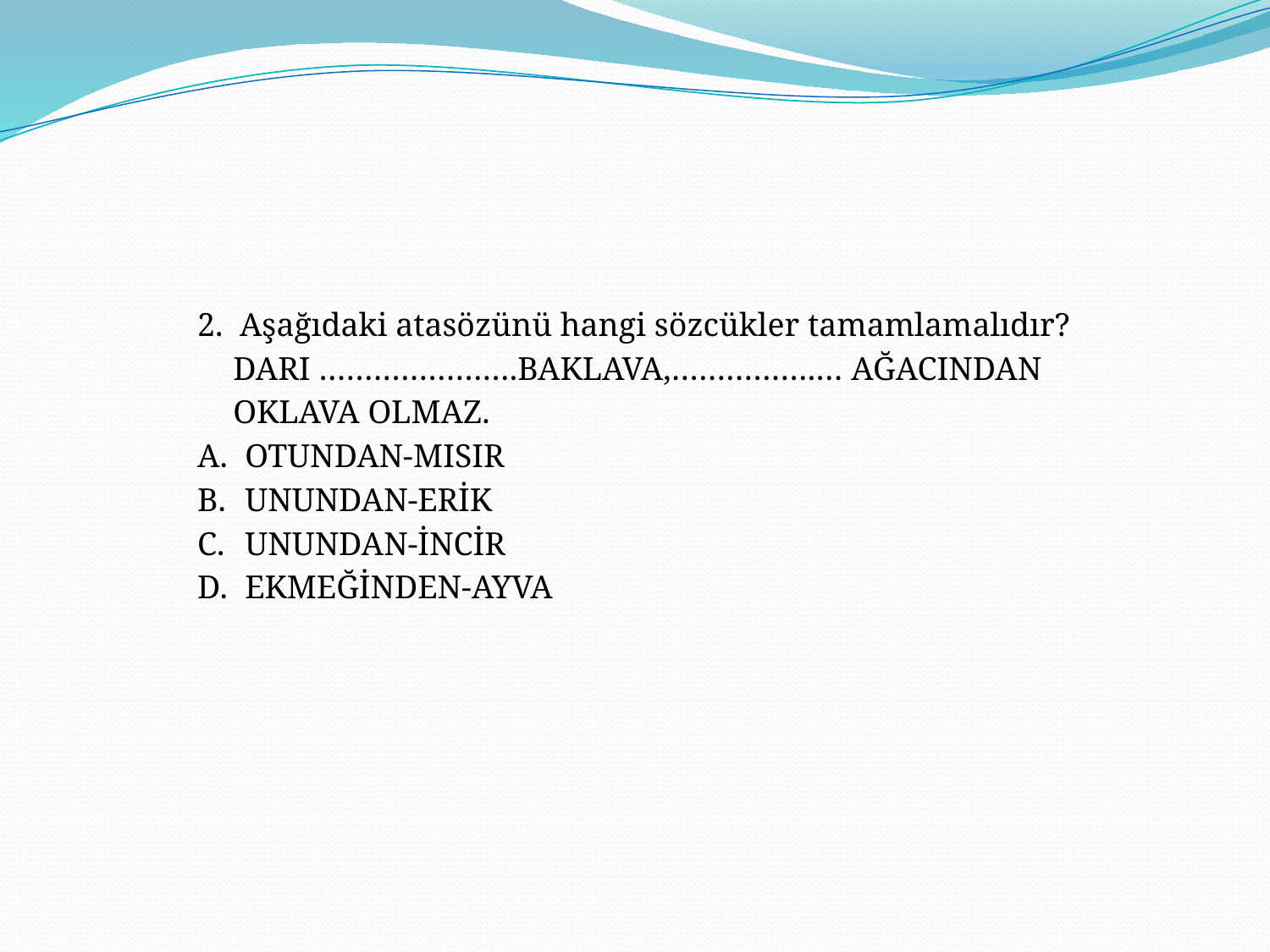

2.  Aşağıdaki atasözünü hangi sözcükler tamamlamalıdır?
DARI ………………….BAKLAVA,…………….… AĞACINDAN OKLAVA OLMAZ.
OTUNDAN-MISIR
UNUNDAN-ERİK
UNUNDAN-İNCİR
EKMEĞİNDEN-AYVA